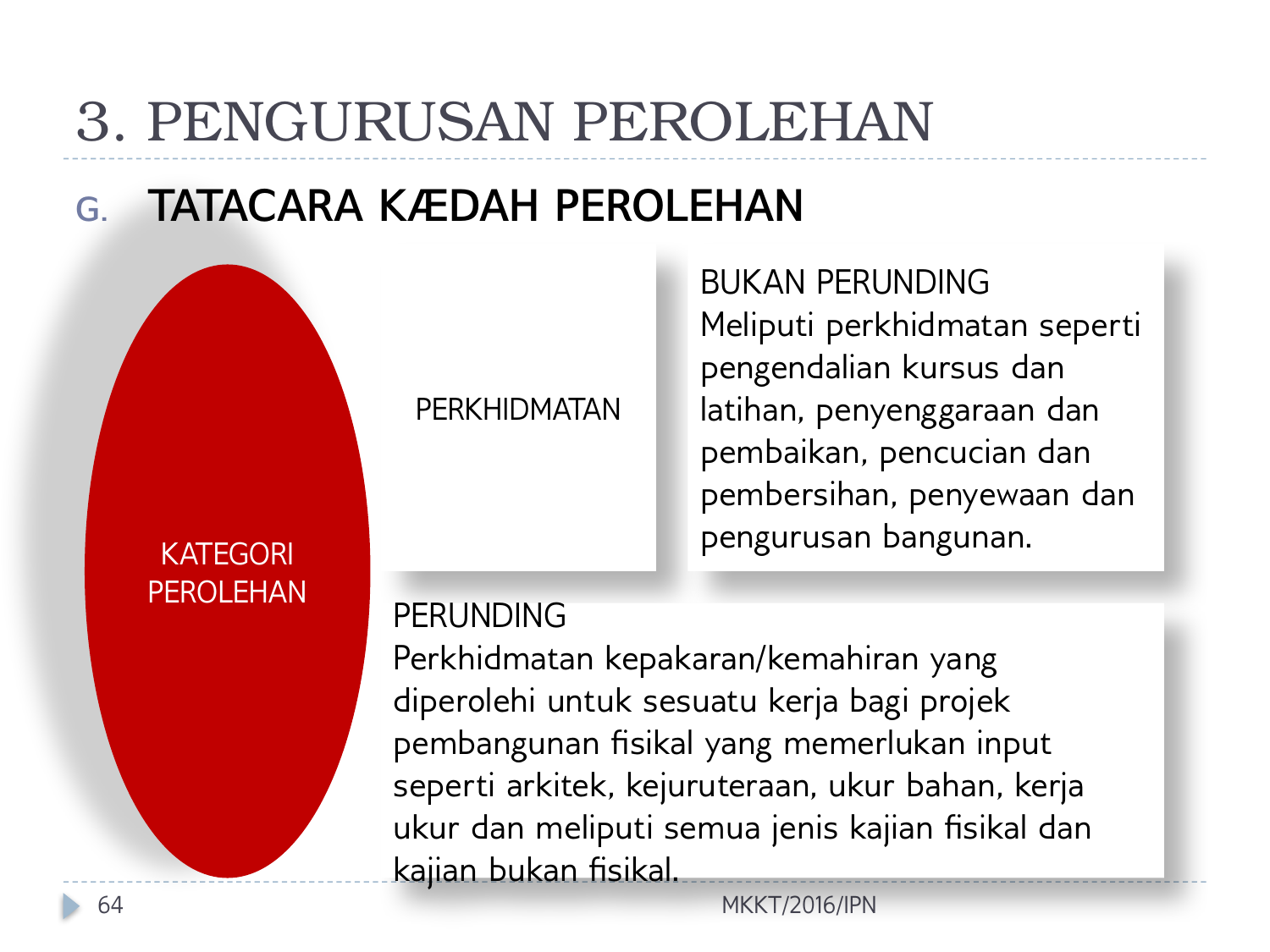

# 3. PENGURUSAN PEROLEHAN
TATACARA KAEDAH PEROLEHAN
PERKHIDMATAN
BUKAN PERUNDING
Meliputi perkhidmatan seperti pengendalian kursus dan latihan, penyenggaraan dan pembaikan, pencucian dan pembersihan, penyewaan dan pengurusan bangunan.
KATEGORI PEROLEHAN
PERUNDING
Perkhidmatan kepakaran/kemahiran yang diperolehi untuk sesuatu kerja bagi projek pembangunan fisikal yang memerlukan input seperti arkitek, kejuruteraan, ukur bahan, kerja ukur dan meliputi semua jenis kajian fisikal dan kajian bukan fisikal.
64
MKKT/2016/IPN